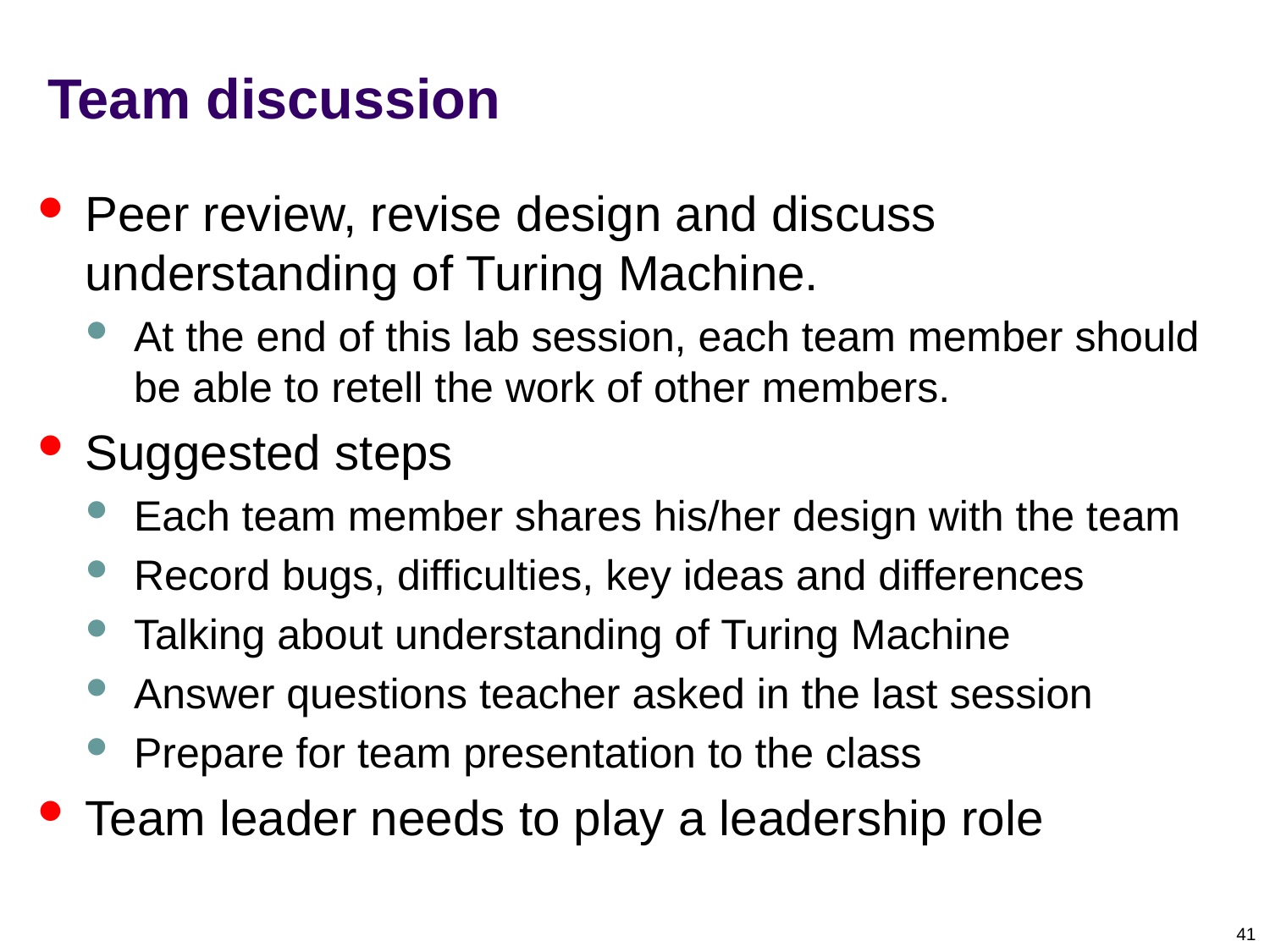

# Team discussion
Peer review, revise design and discuss understanding of Turing Machine.
At the end of this lab session, each team member should be able to retell the work of other members.
Suggested steps
Each team member shares his/her design with the team
Record bugs, difficulties, key ideas and differences
Talking about understanding of Turing Machine
Answer questions teacher asked in the last session
Prepare for team presentation to the class
Team leader needs to play a leadership role
41